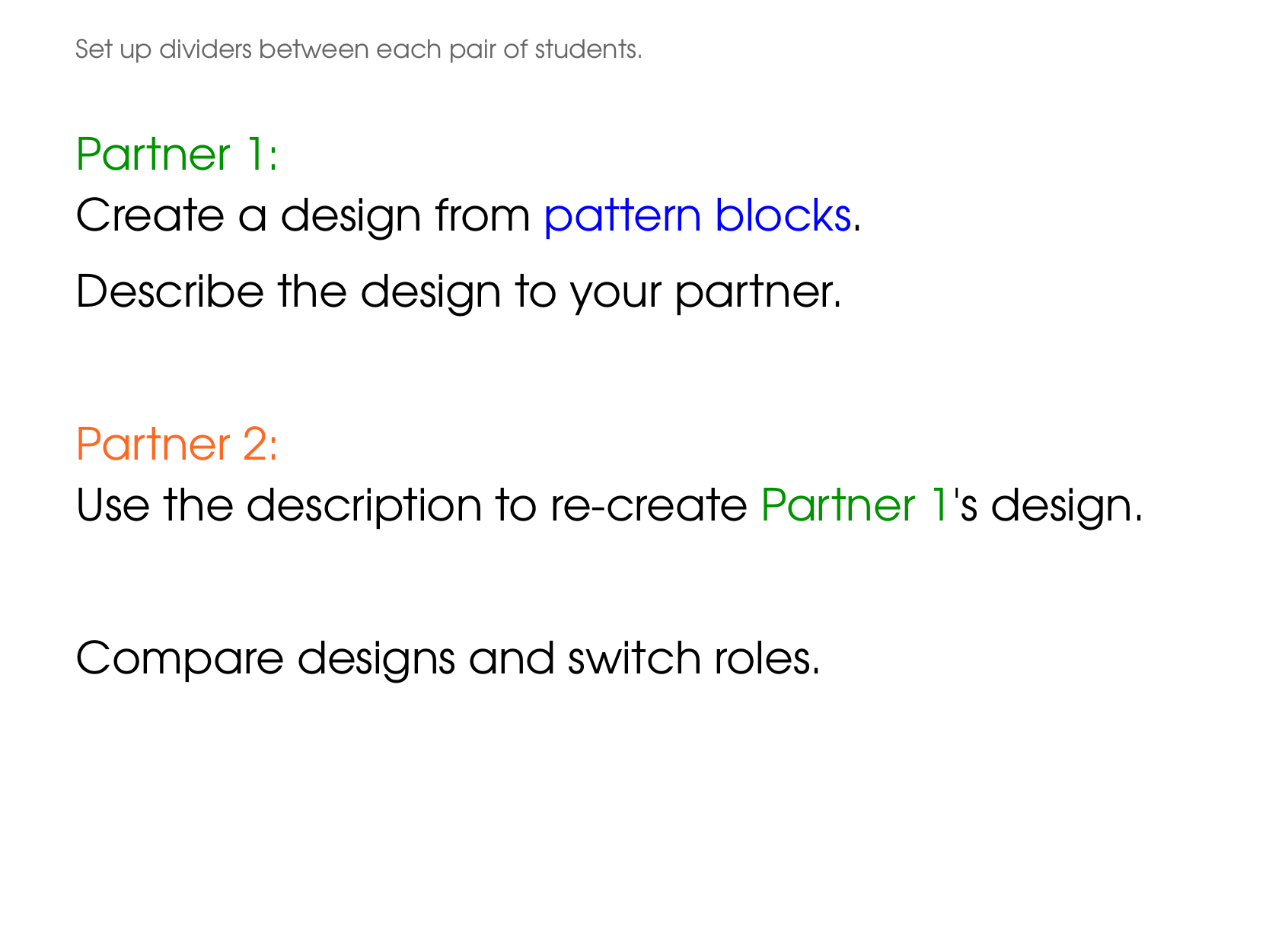

Set up dividers between each pair of students.
Partner 1:
Create a design from pattern blocks.
Describe the design to your partner.

Partner 2:
Use the description to re-create Partner 1's design.

Compare designs and switch roles.